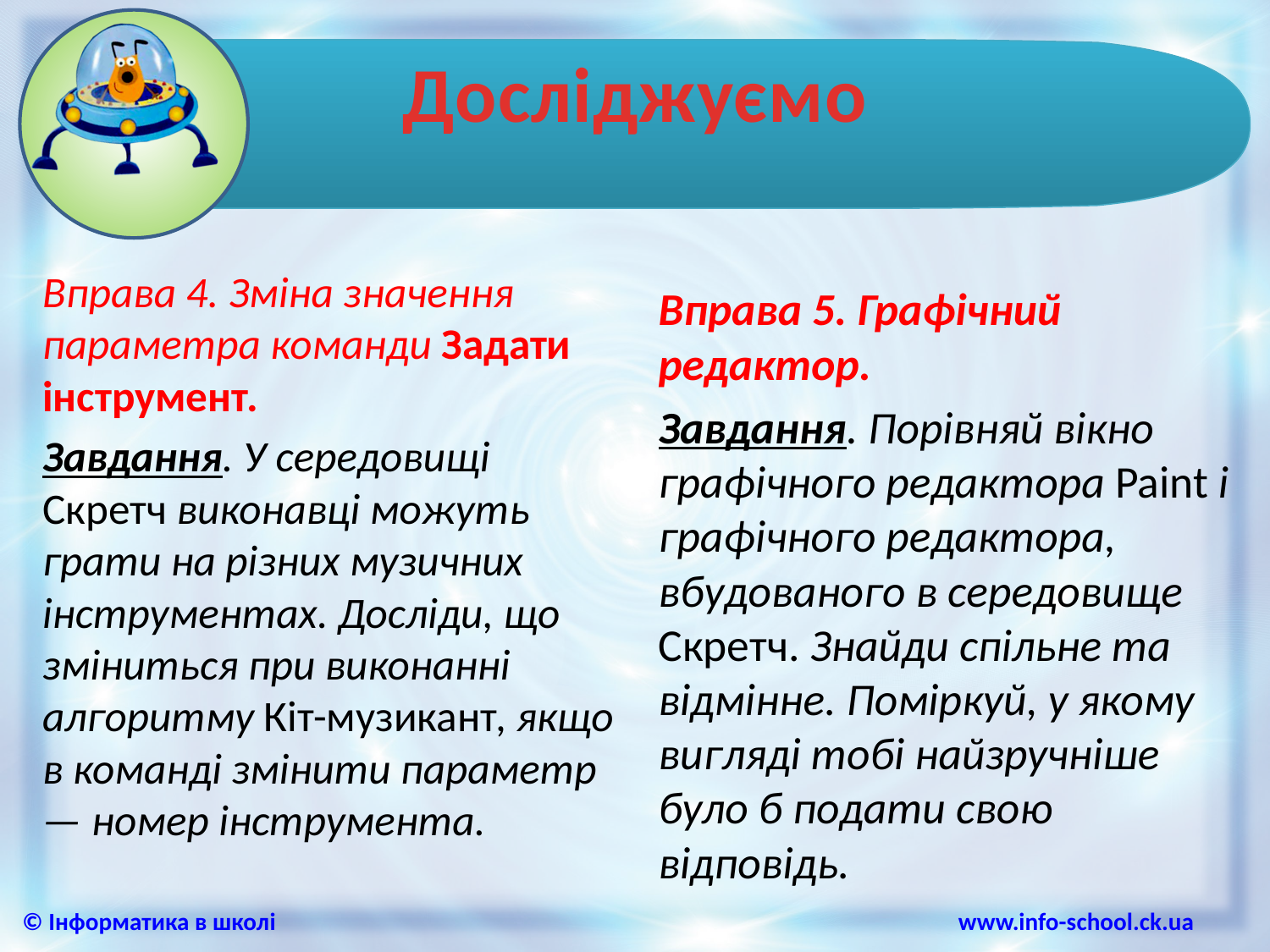

# Досліджуємо
Вправа 4. Зміна значення параметра команди Задати інструмент.
Завдання. У середовищі Скретч виконавці можуть грати на різних музичних інструментах. Досліди, що зміниться при виконанні алгоритму Кіт-музикант, якщо в команді змінити параметр — номер інструмента.
Вправа 5. Графічний редактор.
Завдання. Порівняй вікно графічного редактора Paіnt і графічного редактора, вбудованого в середовище Скретч. Знайди спільне та відмінне. Поміркуй, у якому вигляді тобі найзручніше було б подати свою відповідь.